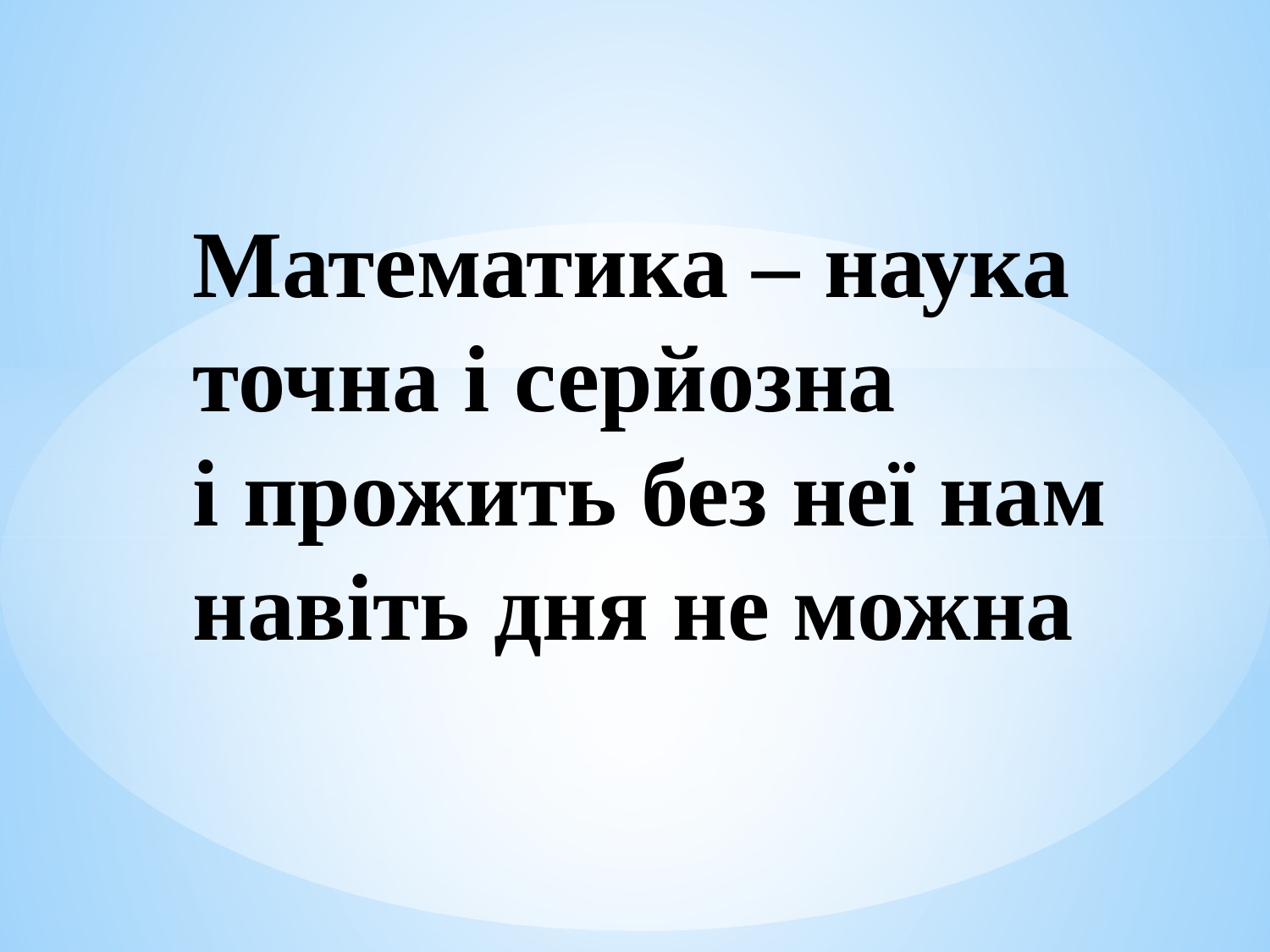

# Математика – наука точна і серйозна і прожить без неї нам навіть дня не можна